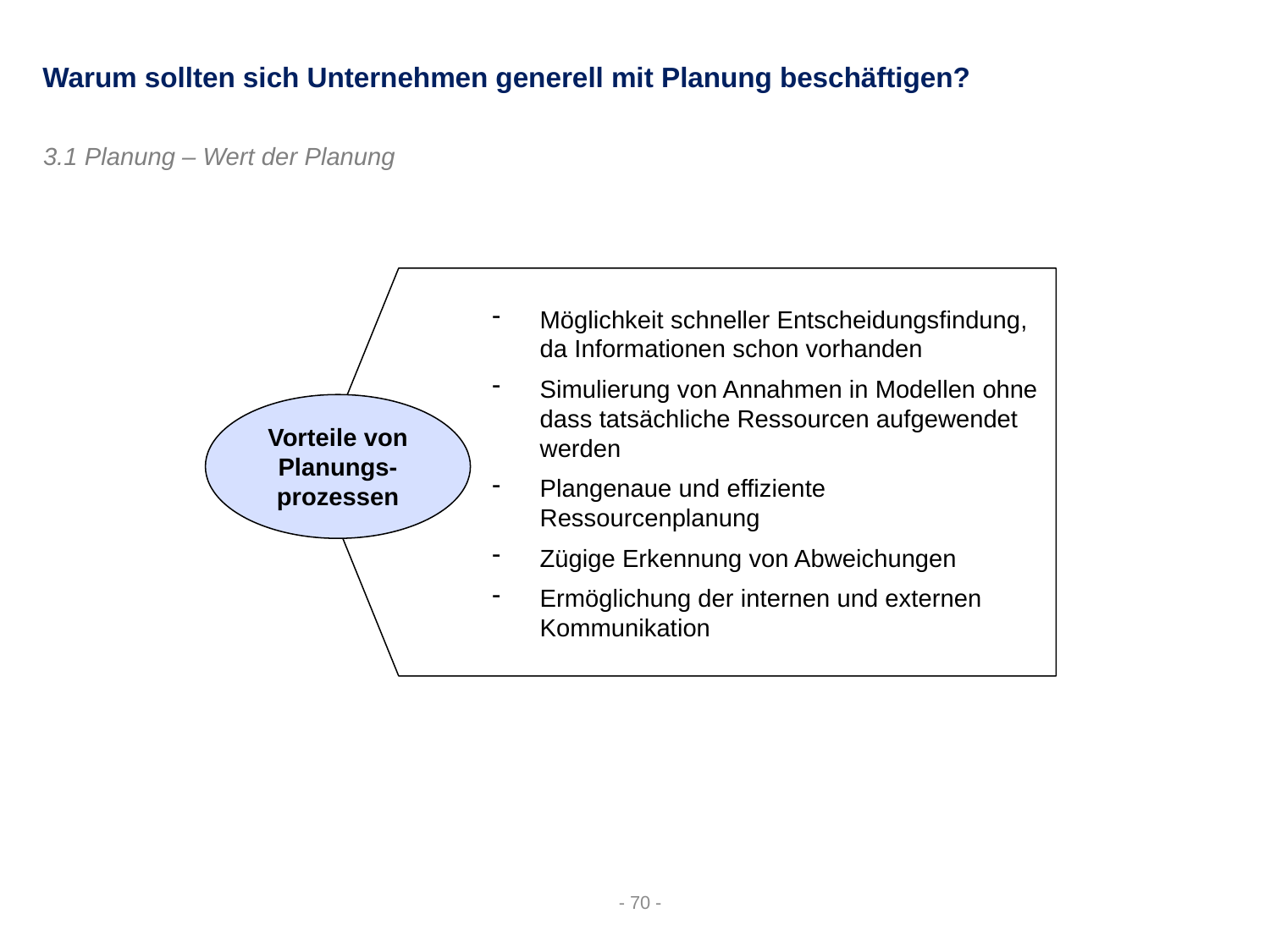

Warum sollten sich Unternehmen generell mit Planung beschäftigen?
3.1 Planung – Wert der Planung

Möglichkeit schneller Entscheidungsfindung, da Informationen schon vorhanden
Simulierung von Annahmen in Modellen ohne dass tatsächliche Ressourcen aufgewendet werden
Plangenaue und effiziente Ressourcenplanung
Zügige Erkennung von Abweichungen
Ermöglichung der internen und externen Kommunikation

Vorteile von Planungs-prozessen
- 70 -